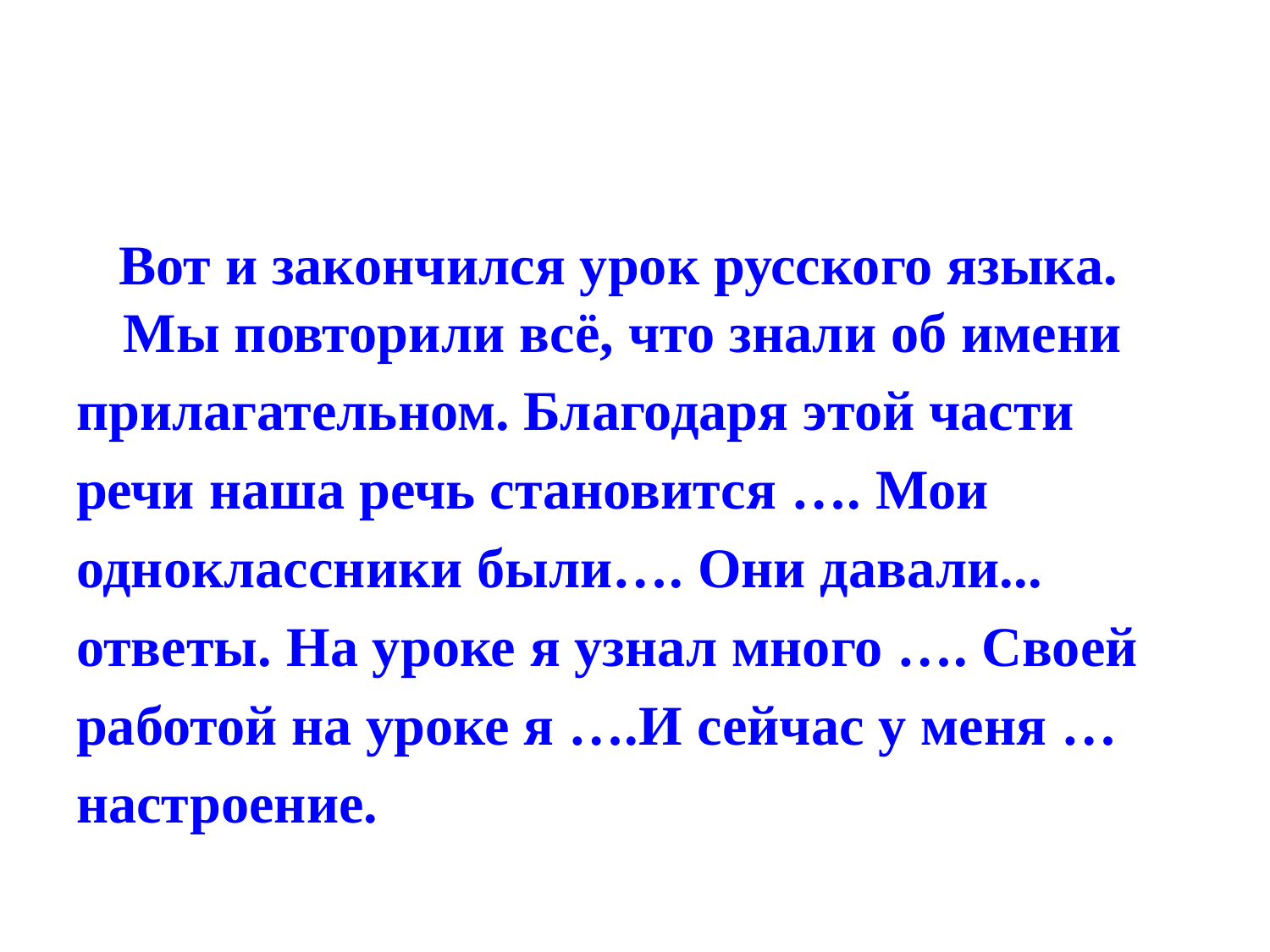

#
   Вот и закончился урок русского языка. Мы повторили всё, что знали об имени
прилагательном. Благодаря этой части
речи наша речь становится …. Мои
одноклассники были…. Они давали...
ответы. На уроке я узнал много …. Своей
работой на уроке я ….И сейчас у меня …
настроение.